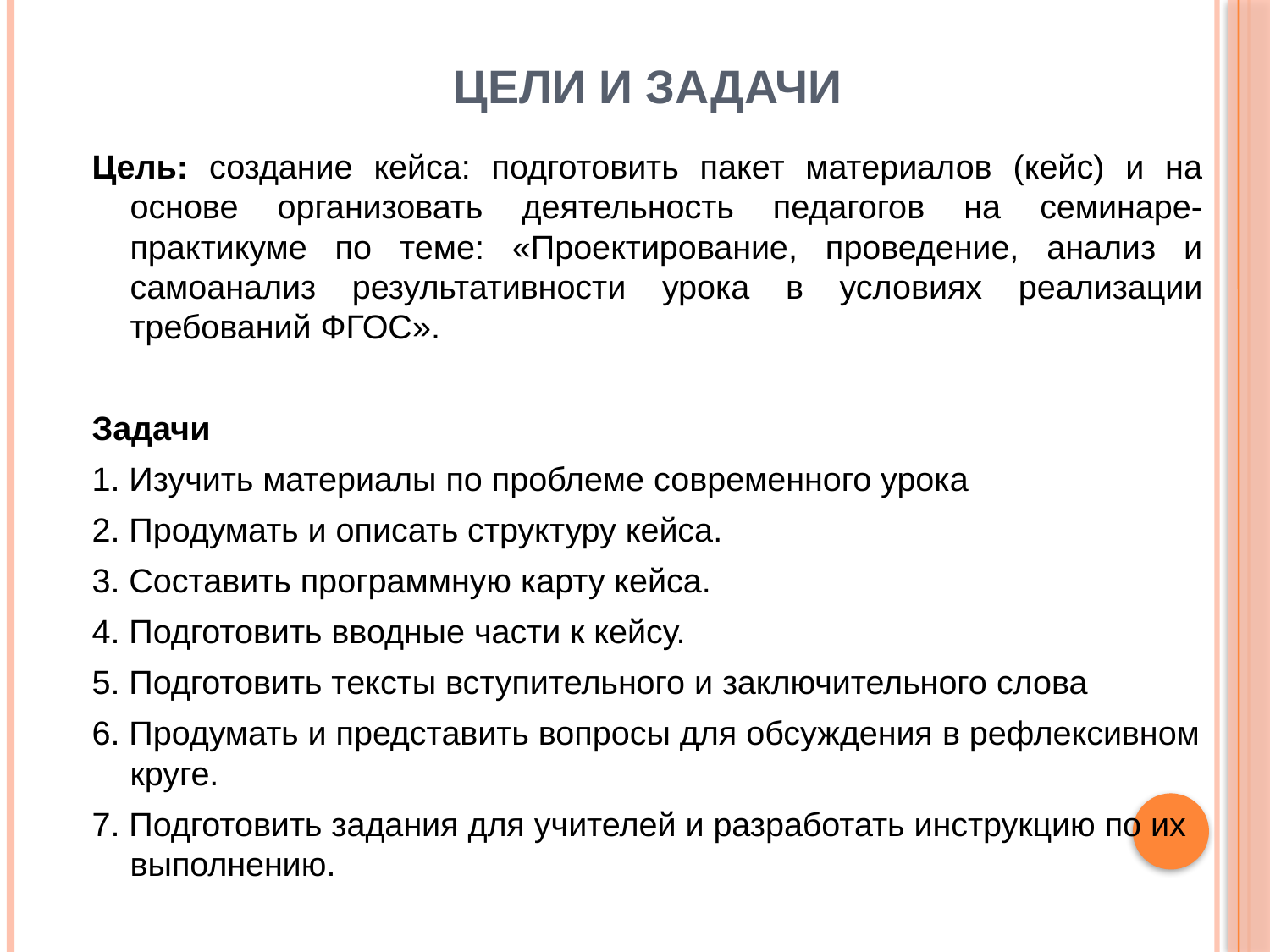

# Цели и задачи
Цель: создание кейса: подготовить пакет материалов (кейс) и на основе организовать деятельность педагогов на семинаре-практикуме по теме: «Проектирование, проведение, анализ и самоанализ результативности урока в условиях реализации требований ФГОС».

Задачи
1. Изучить материалы по проблеме современного урока
2. Продумать и описать структуру кейса.
3. Составить программную карту кейса.
4. Подготовить вводные части к кейсу.
5. Подготовить тексты вступительного и заключительного слова
6. Продумать и представить вопросы для обсуждения в рефлексивном круге.
7. Подготовить задания для учителей и разработать инструкцию по их выполнению.